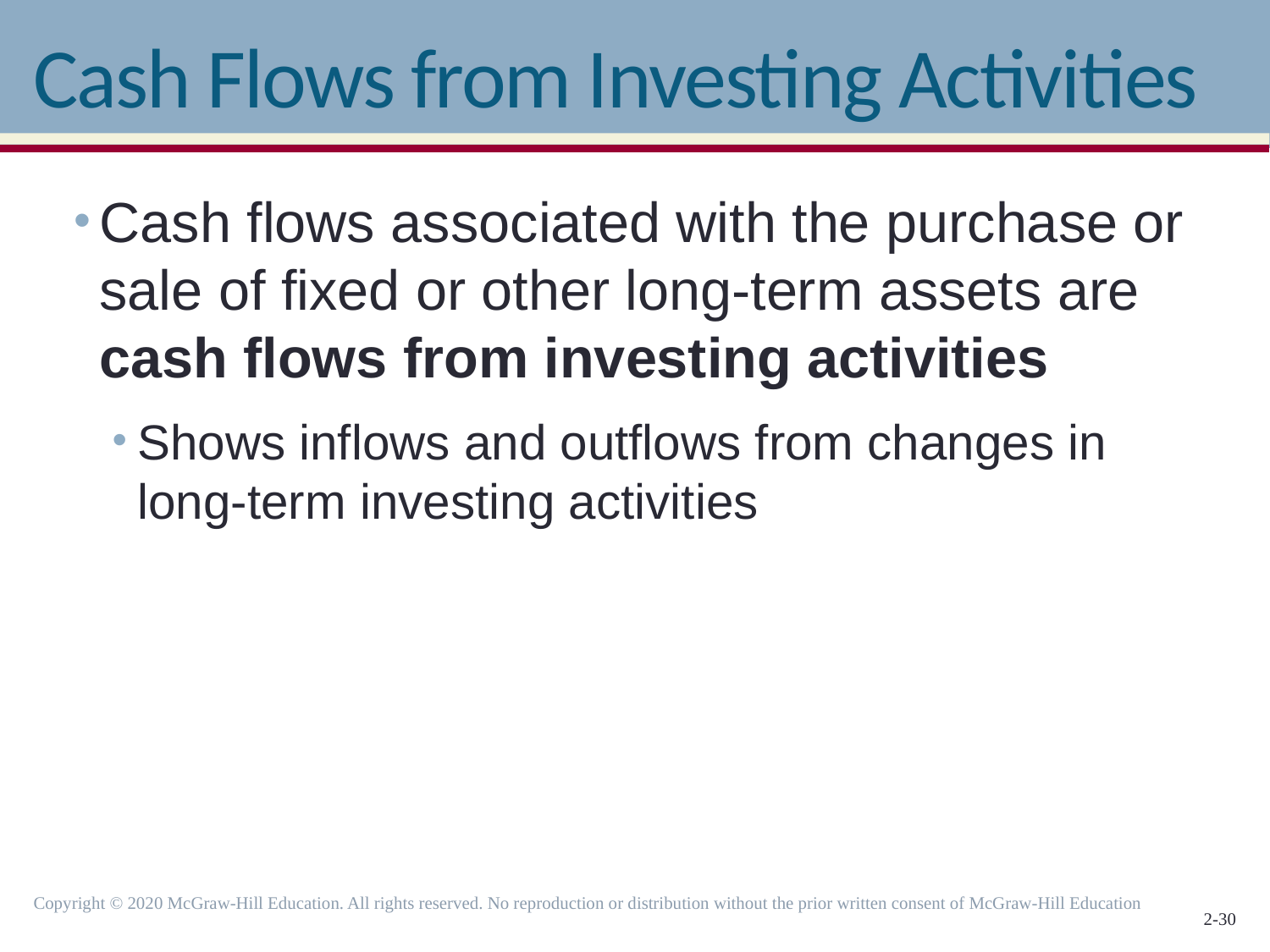

# Cash Flows from Investing Activities
Cash flows associated with the purchase or sale of fixed or other long-term assets are cash flows from investing activities
Shows inflows and outflows from changes in long-term investing activities
Copyright © 2020 McGraw-Hill Education. All rights reserved. No reproduction or distribution without the prior written consent of McGraw-Hill Education